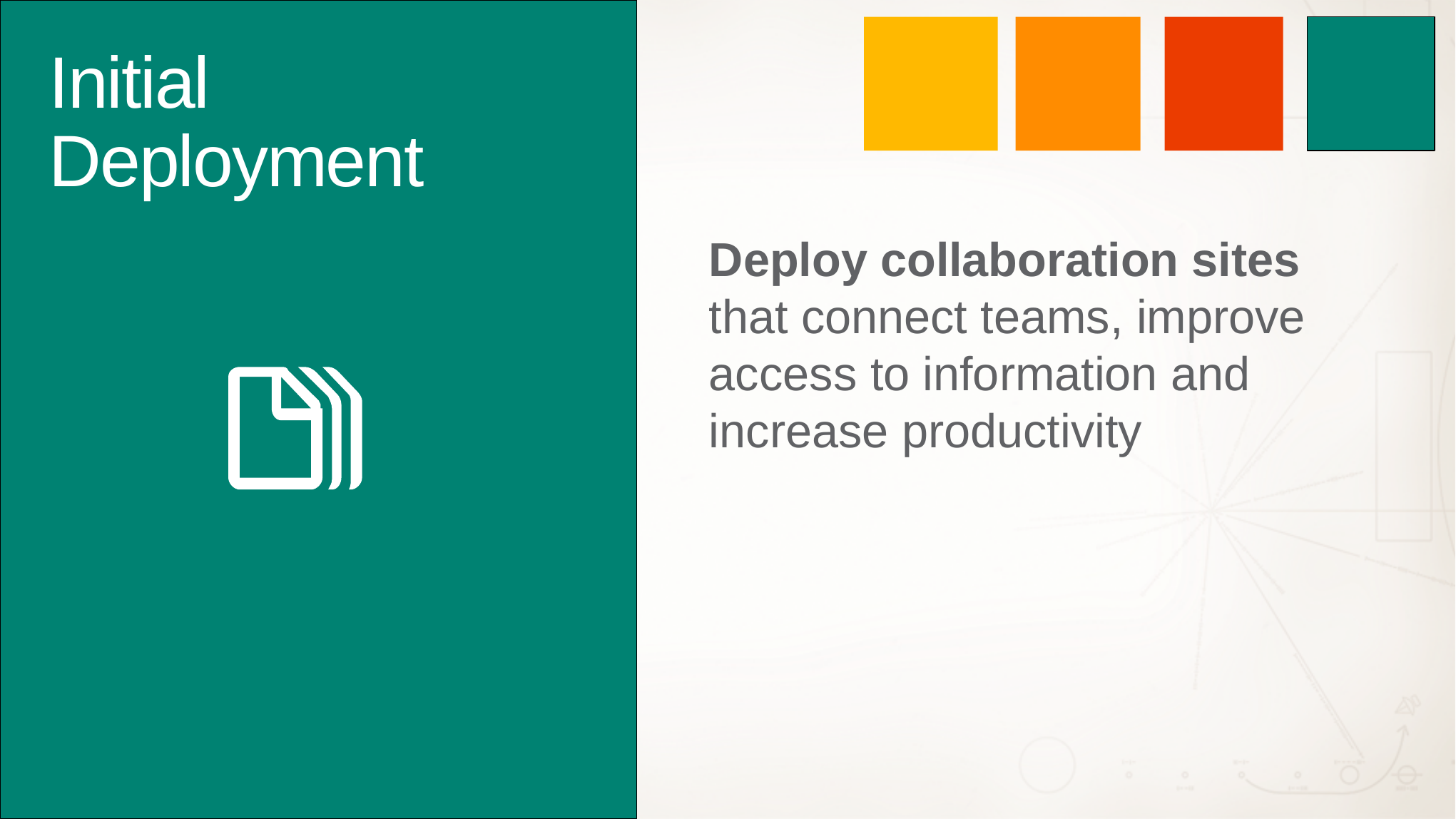

# Initial Deployment
Deploy collaboration sites
that connect teams, improve
access to information and
increase productivity